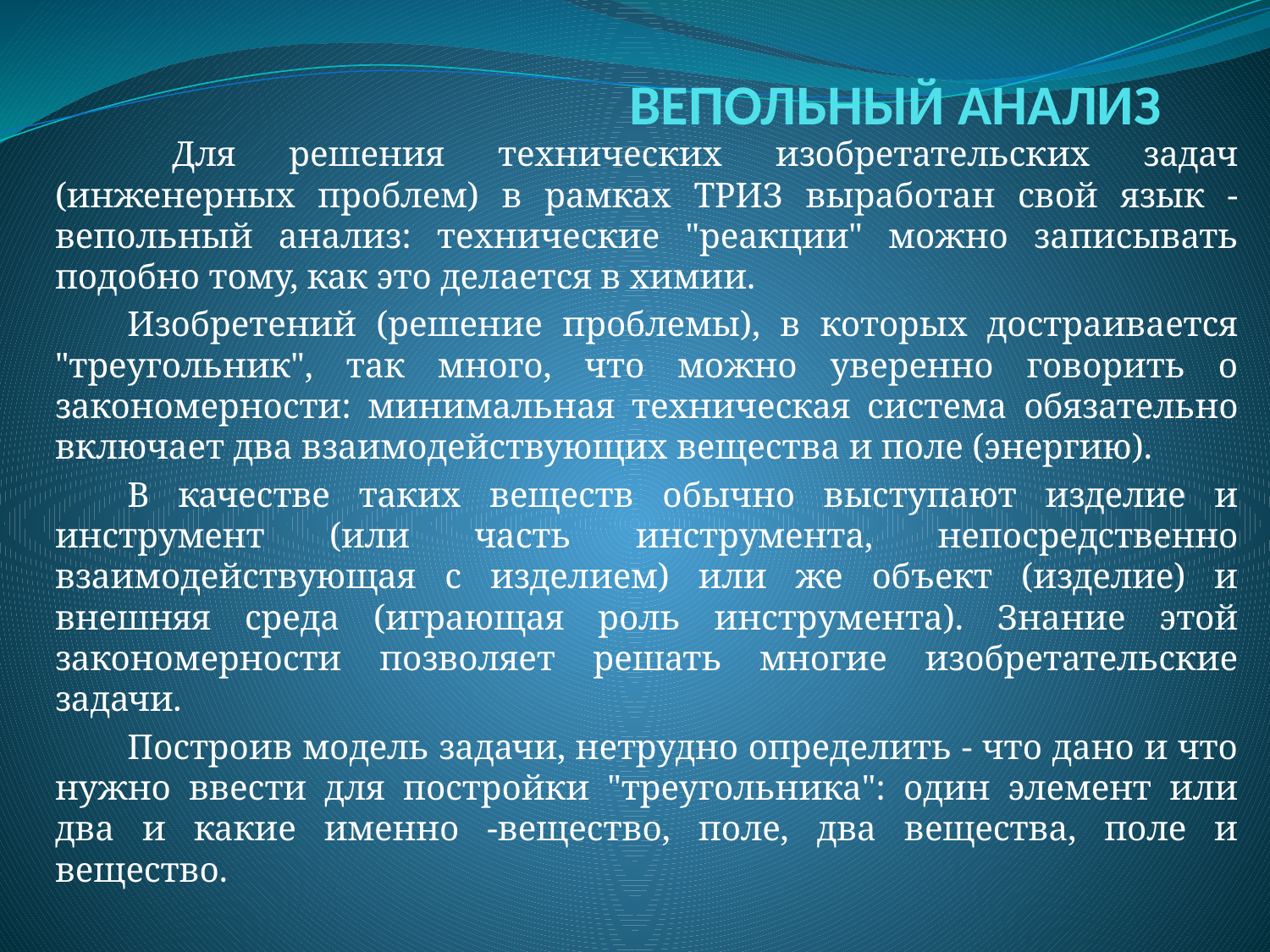

# ВЕПОЛЬНЫЙ АНАЛИЗ
 	Для решения технических изобретательских задач (инженерных проблем) в рамках ТРИЗ выработан свой язык - вепольный анализ: технические "реакции" можно записывать подобно тому, как это делается в химии.
	Изобретений (решение проблемы), в которых достраивается "треугольник", так много, что можно уверенно говорить о закономерности: минимальная техническая система обязательно включает два взаимодействующих вещества и поле (энергию).
	В качестве таких веществ обычно выступают изделие и инструмент (или часть инструмента, непосредственно взаимодействующая с изделием) или же объект (изделие) и внешняя среда (играющая роль инструмента). Знание этой закономерности позволяет решать многие изобретательские задачи.
	Построив модель задачи, нетрудно определить - что дано и что нужно ввести для постройки "треугольника": один элемент или два и какие именно -вещество, поле, два вещества, поле и вещество.